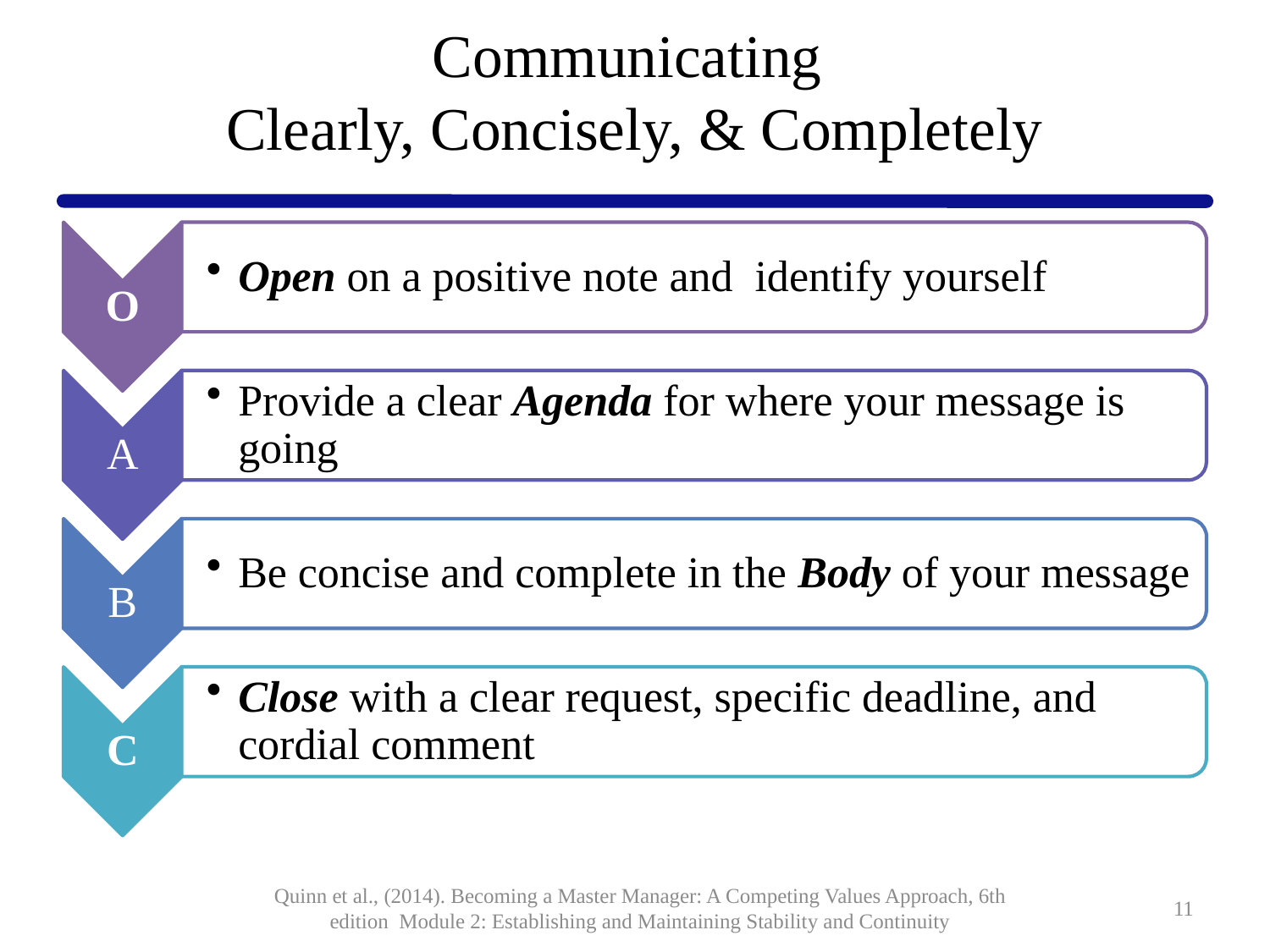

# Communicating Clearly, Concisely, & Completely
O
Open on a positive note and  identify yourself
A
Provide a clear Agenda for where your message is going
B
Be concise and complete in the Body of your message
C
Close with a clear request, specific deadline, and cordial comment
Quinn et al., (2014). Becoming a Master Manager: A Competing Values Approach, 6th edition  Module 2: Establishing and Maintaining Stability and Continuity
11